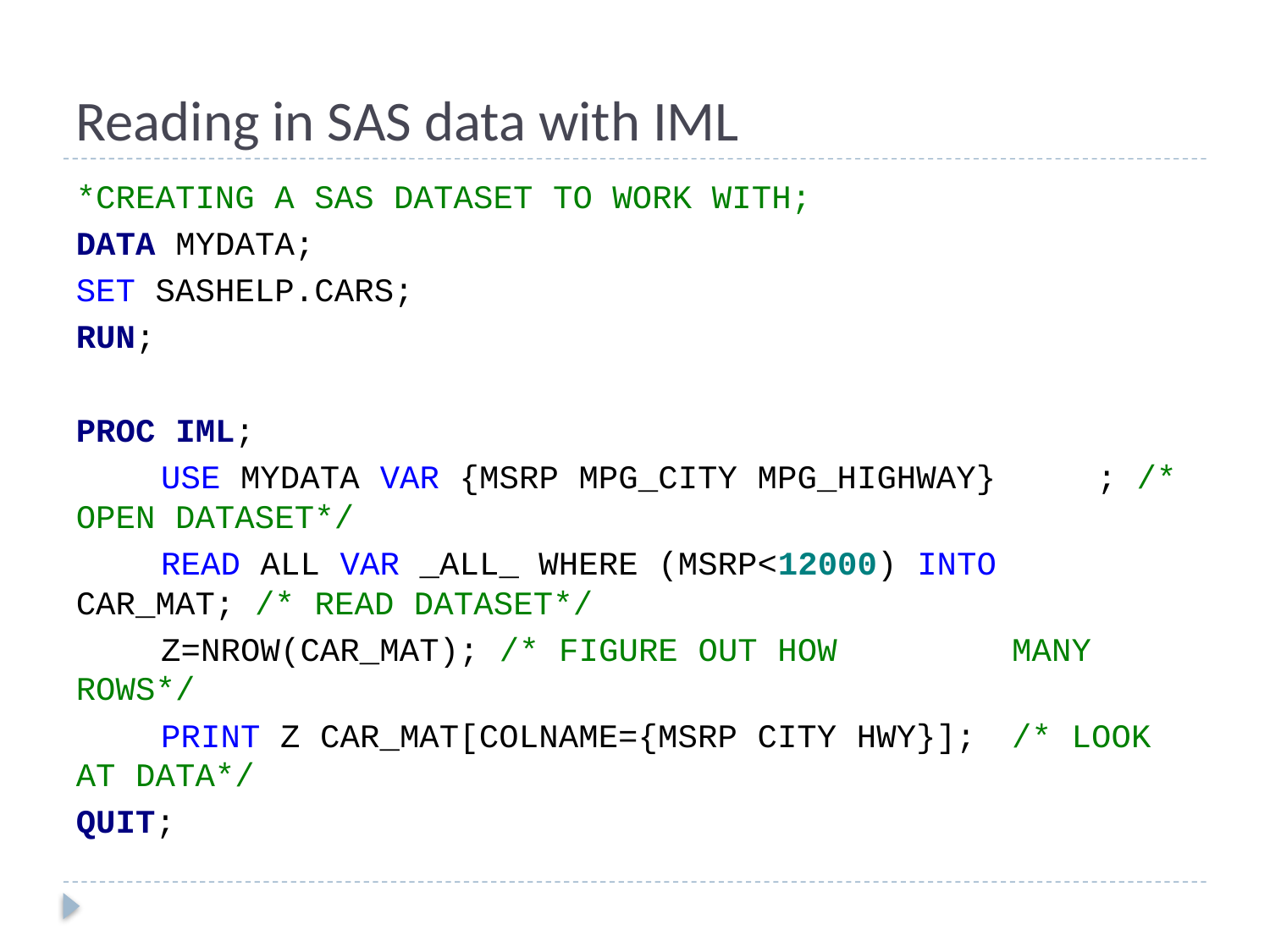

# Reading in SAS data with IML
*CREATING A SAS DATASET TO WORK WITH;
DATA MYDATA;
SET SASHELP.CARS;
RUN;

PROC IML;
	USE MYDATA VAR {MSRP MPG_CITY MPG_HIGHWAY} 		; /* OPEN DATASET*/
	READ ALL VAR _ALL_ WHERE (MSRP<12000) INTO 		CAR_MAT; /* READ DATASET*/
		Z=NROW(CAR_MAT); /* FIGURE OUT HOW 						MANY ROWS*/
	PRINT Z CAR_MAT[COLNAME={MSRP CITY HWY}]; 		/* LOOK AT DATA*/
QUIT;